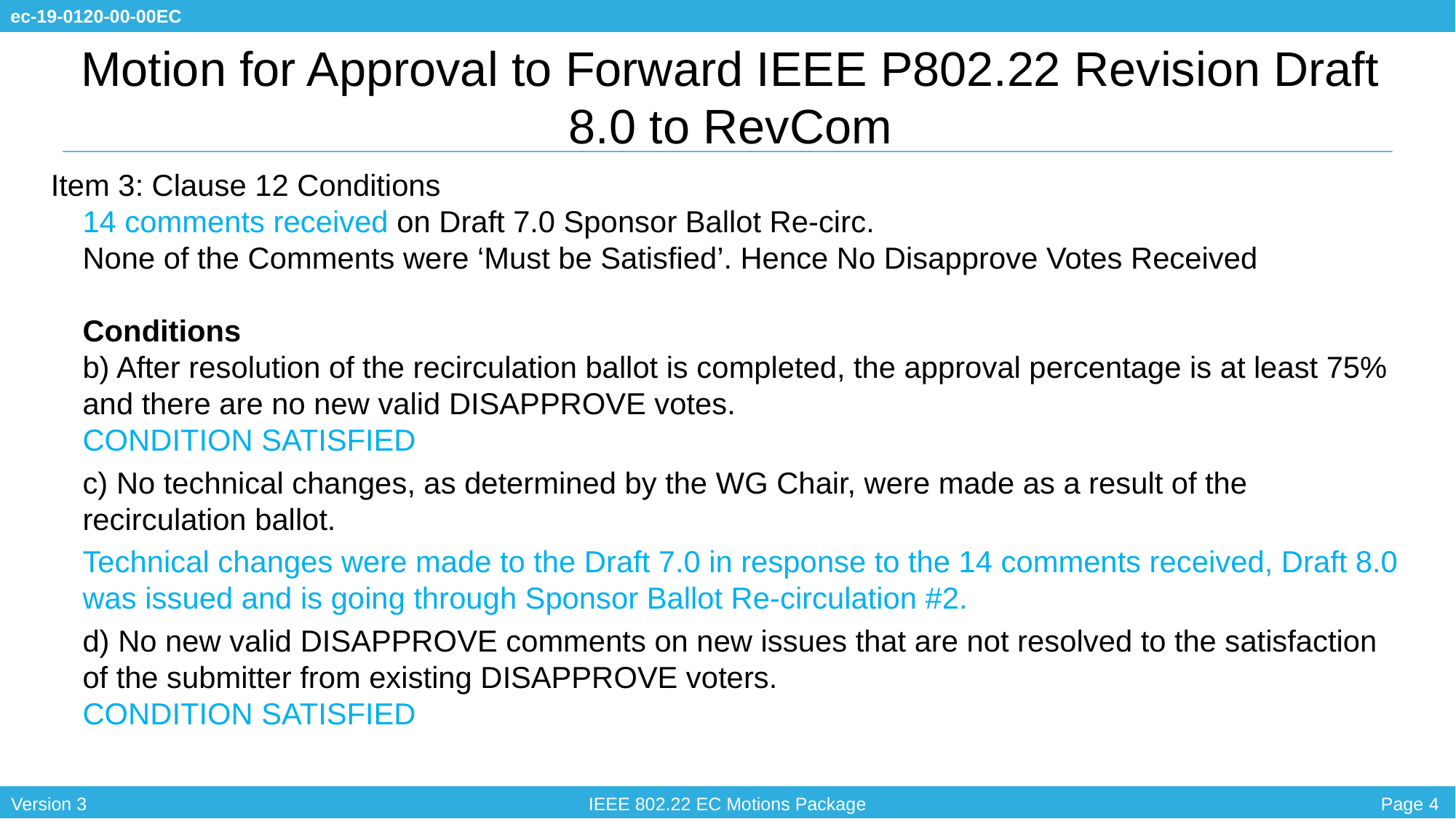

# Motion for Approval to Forward IEEE P802.22 Revision Draft 8.0 to RevCom
Item 3: Clause 12 Conditions
14 comments received on Draft 7.0 Sponsor Ballot Re-circ.
None of the Comments were ‘Must be Satisfied’. Hence No Disapprove Votes Received

Conditions
b) After resolution of the recirculation ballot is completed, the approval percentage is at least 75% and there are no new valid DISAPPROVE votes.
CONDITION SATISFIED
c) No technical changes, as determined by the WG Chair, were made as a result of the recirculation ballot.
Technical changes were made to the Draft 7.0 in response to the 14 comments received, Draft 8.0 was issued and is going through Sponsor Ballot Re-circulation #2.
d) No new valid DISAPPROVE comments on new issues that are not resolved to the satisfaction of the submitter from existing DISAPPROVE voters.
CONDITION SATISFIED